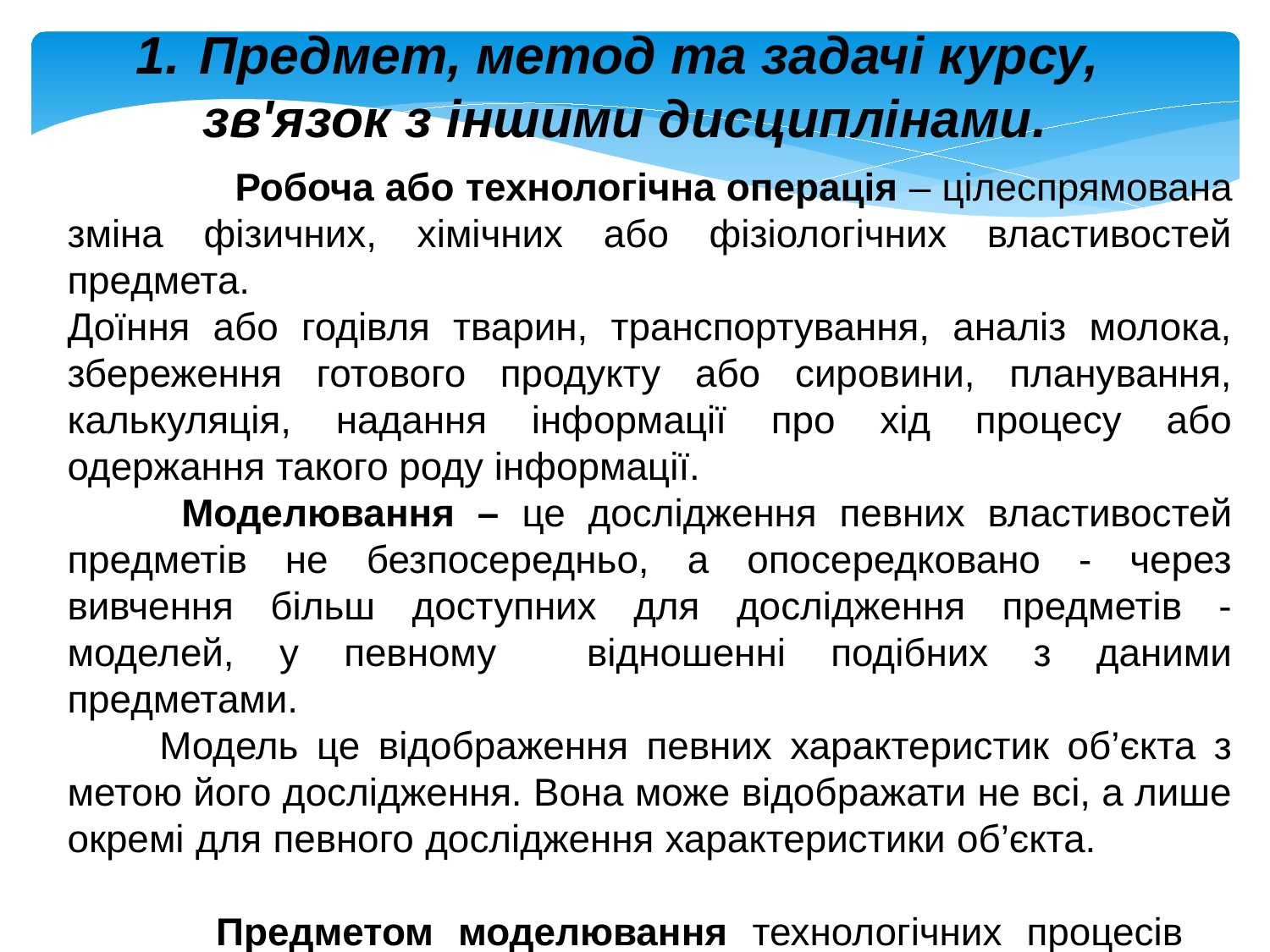

Предмет, метод та задачі курсу,
зв'язок з іншими дисциплінами.
               Робоча або технологічна операція – цілеспрямована зміна фізичних, хімічних або фізіологічних властивостей предмета.
Доїння або годівля тварин, транспортування, аналіз молока, збереження готового продукту або сировини, планування, калькуляція, надання інформації про хід процесу або одержання такого роду інформації.
     Моделювання – це дослідження певних властивостей предметів не безпосередньо, а опосередковано - через вивчення більш доступних для дослідження предметів - моделей, у певному  відношенні подібних з даними предметами.
     Модель це відображення певних характеристик об’єкта з метою його дослідження. Вона може відображати не всі, а лише окремі для певного дослідження характеристики об’єкта.
      Предметом моделювання технологічних процесів   тваринництва є пошук оптимальних варіантів виробництва продуктів тваринництва.